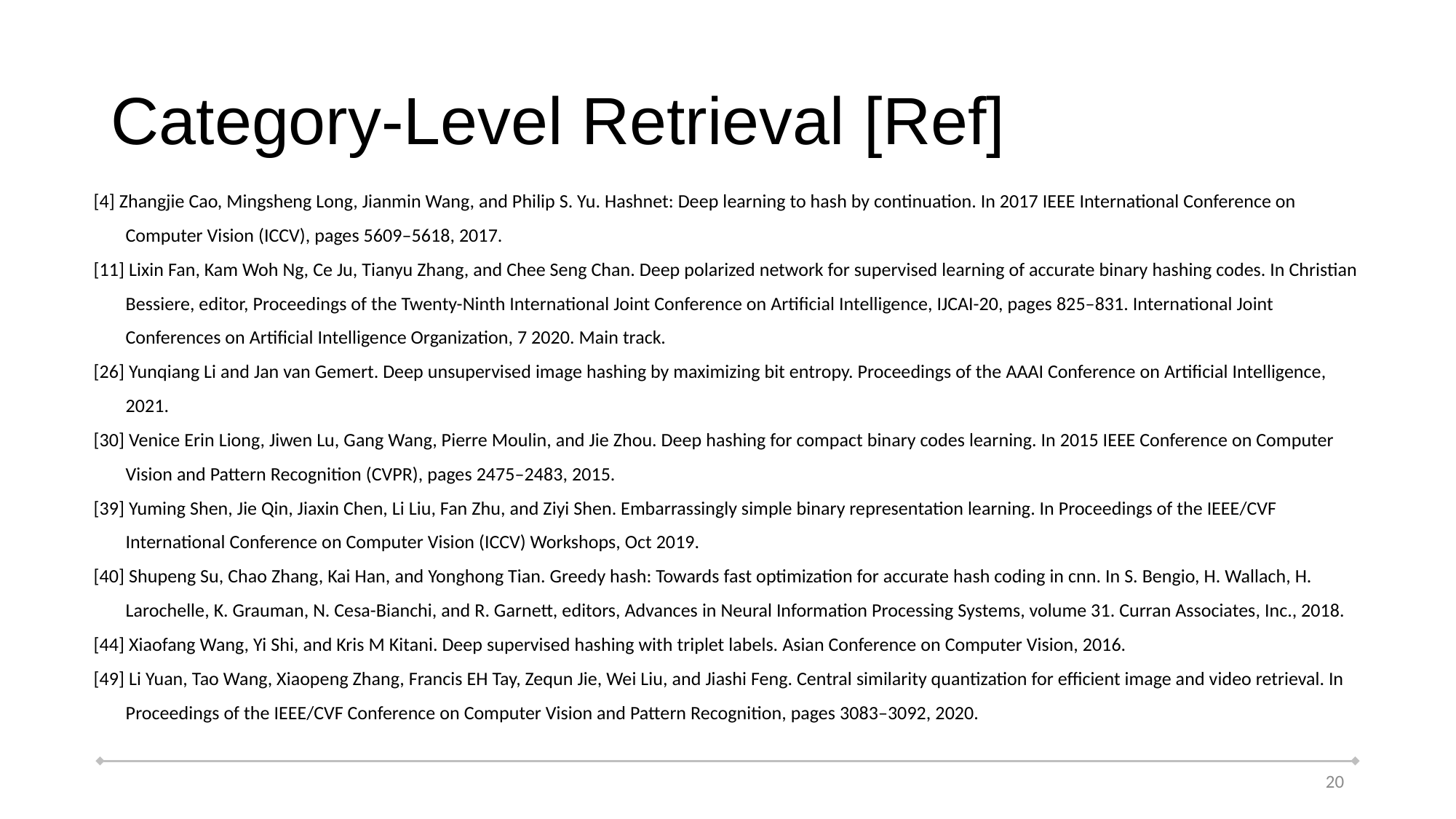

# Category-Level Retrieval [Ref]
[4] Zhangjie Cao, Mingsheng Long, Jianmin Wang, and Philip S. Yu. Hashnet: Deep learning to hash by continuation. In 2017 IEEE International Conference on Computer Vision (ICCV), pages 5609–5618, 2017.
[11] Lixin Fan, Kam Woh Ng, Ce Ju, Tianyu Zhang, and Chee Seng Chan. Deep polarized network for supervised learning of accurate binary hashing codes. In Christian Bessiere, editor, Proceedings of the Twenty-Ninth International Joint Conference on Artificial Intelligence, IJCAI-20, pages 825–831. International Joint Conferences on Artificial Intelligence Organization, 7 2020. Main track.
[26] Yunqiang Li and Jan van Gemert. Deep unsupervised image hashing by maximizing bit entropy. Proceedings of the AAAI Conference on Artificial Intelligence, 2021.
[30] Venice Erin Liong, Jiwen Lu, Gang Wang, Pierre Moulin, and Jie Zhou. Deep hashing for compact binary codes learning. In 2015 IEEE Conference on Computer Vision and Pattern Recognition (CVPR), pages 2475–2483, 2015.
[39] Yuming Shen, Jie Qin, Jiaxin Chen, Li Liu, Fan Zhu, and Ziyi Shen. Embarrassingly simple binary representation learning. In Proceedings of the IEEE/CVF International Conference on Computer Vision (ICCV) Workshops, Oct 2019.
[40] Shupeng Su, Chao Zhang, Kai Han, and Yonghong Tian. Greedy hash: Towards fast optimization for accurate hash coding in cnn. In S. Bengio, H. Wallach, H. Larochelle, K. Grauman, N. Cesa-Bianchi, and R. Garnett, editors, Advances in Neural Information Processing Systems, volume 31. Curran Associates, Inc., 2018.
[44] Xiaofang Wang, Yi Shi, and Kris M Kitani. Deep supervised hashing with triplet labels. Asian Conference on Computer Vision, 2016.
[49] Li Yuan, Tao Wang, Xiaopeng Zhang, Francis EH Tay, Zequn Jie, Wei Liu, and Jiashi Feng. Central similarity quantization for efficient image and video retrieval. In Proceedings of the IEEE/CVF Conference on Computer Vision and Pattern Recognition, pages 3083–3092, 2020.

20